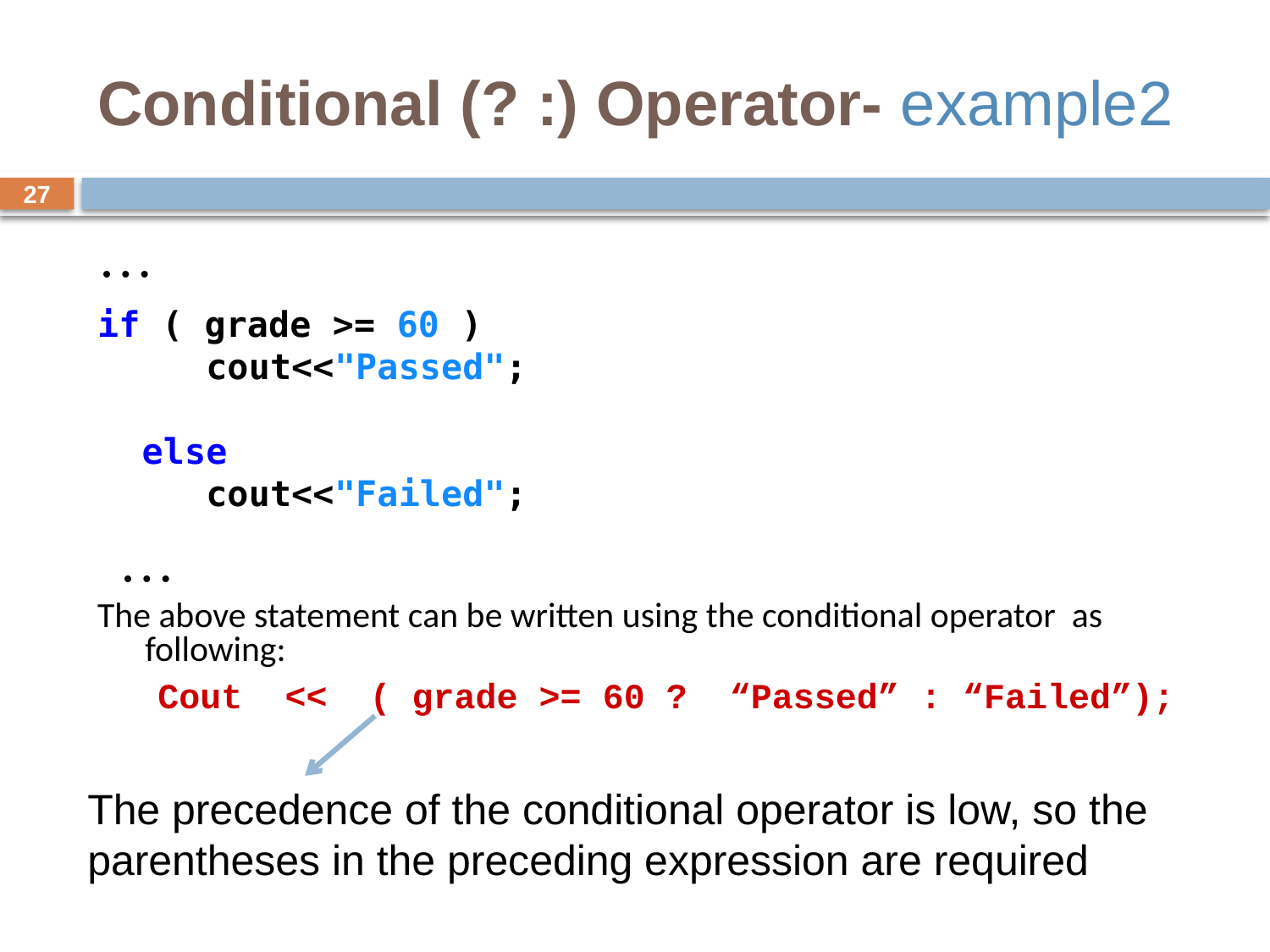

# Conditional (? :) Operator- example2
27
…
if ( grade >= 60 )
   cout<<"Passed";
else
   cout<<"Failed";
 …
The above statement can be written using the conditional operator  as following:
   Cout  <<  ( grade >= 60 ?  “Passed” : “Failed”);

The precedence of the conditional operator is low, so the parentheses in the preceding expression are required